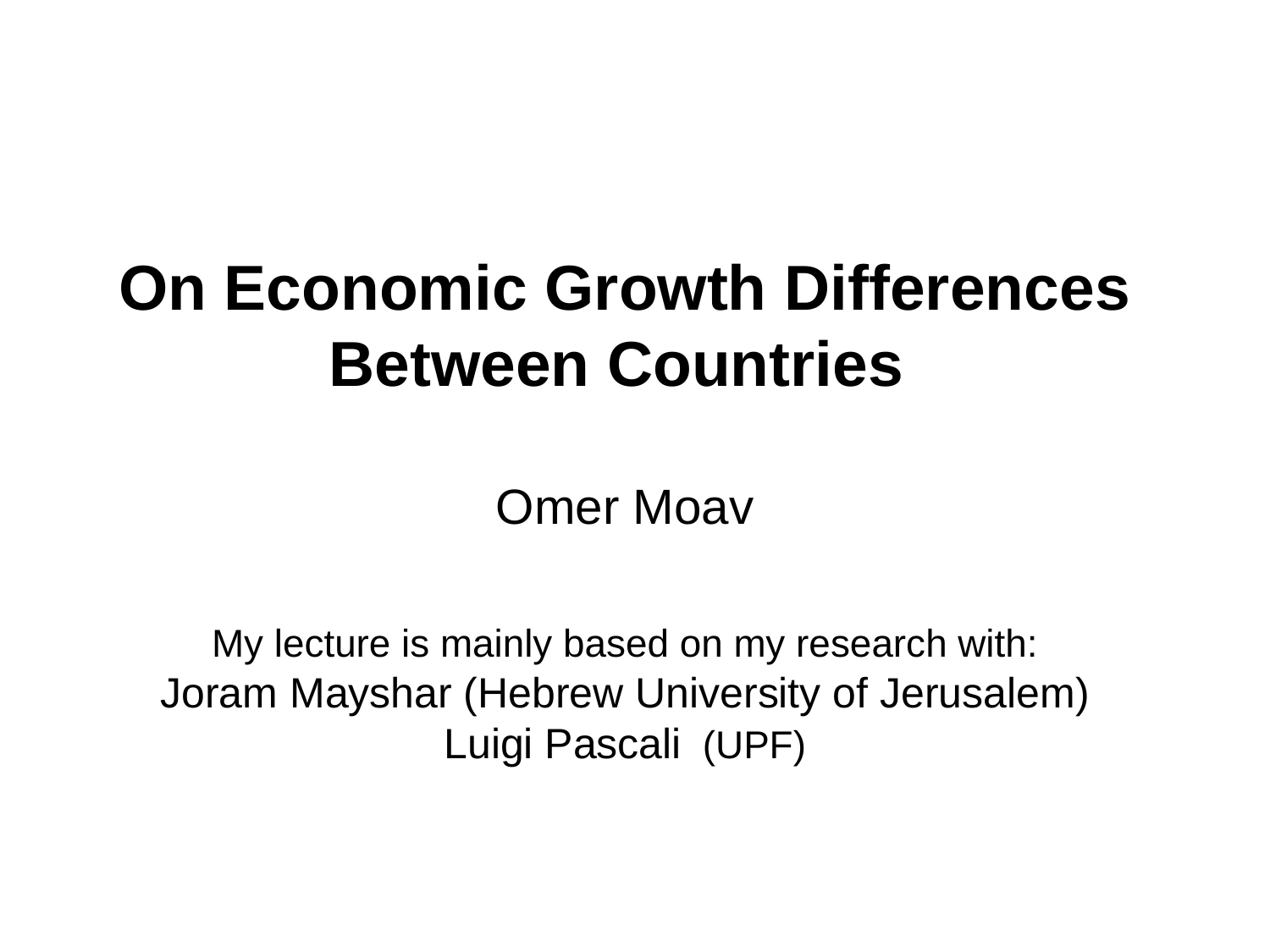

# On Economic Growth Differences Between Countries Omer Moav My lecture is mainly based on my research with: Joram Mayshar (Hebrew University of Jerusalem) Luigi Pascali  (UPF)